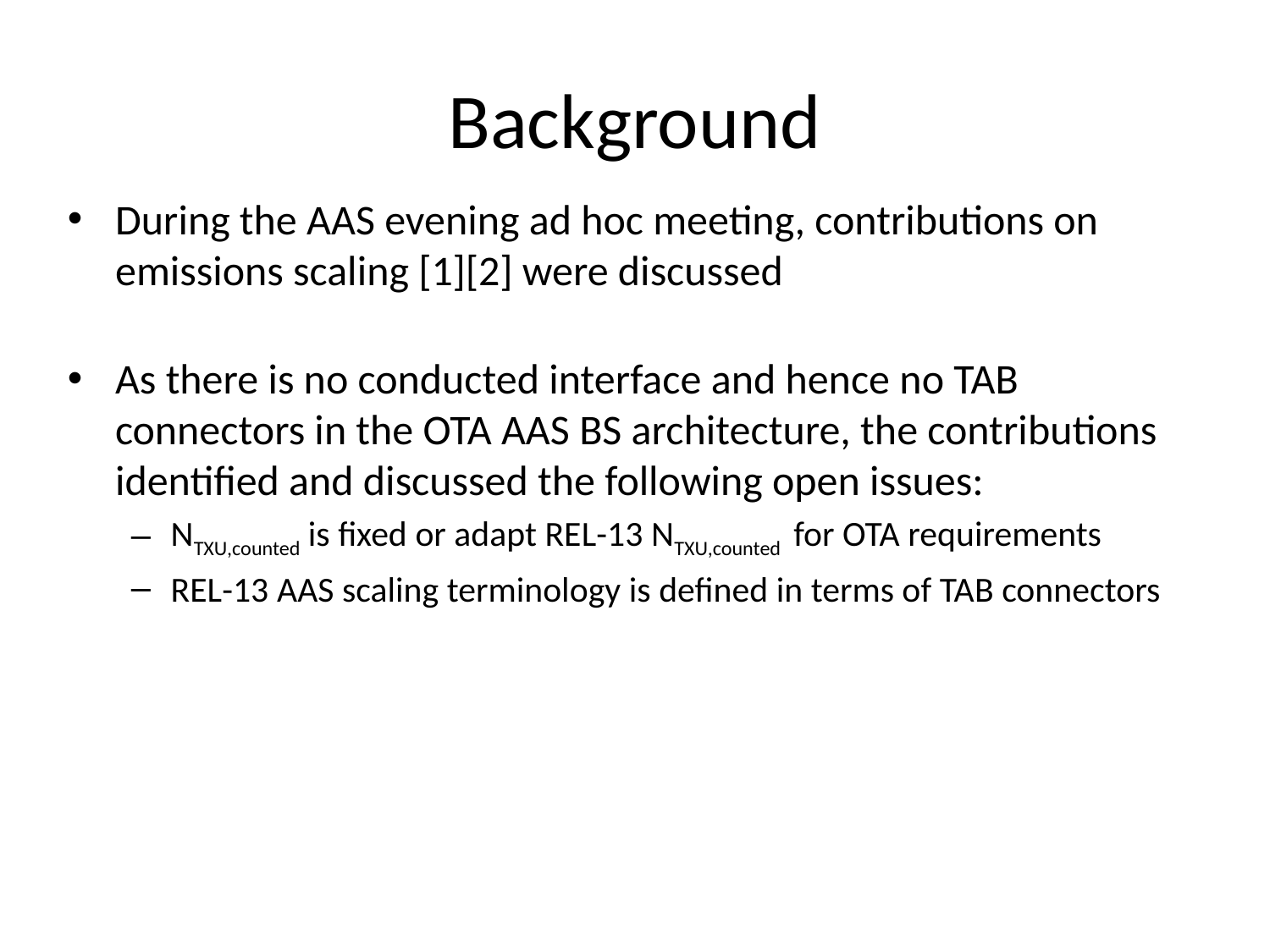

# Background
During the AAS evening ad hoc meeting, contributions on emissions scaling [1][2] were discussed

As there is no conducted interface and hence no TAB connectors in the OTA AAS BS architecture, the contributions identified and discussed the following open issues:
NTXU,counted is fixed or adapt REL-13 NTXU,counted  for OTA requirements
REL-13 AAS scaling terminology is defined in terms of TAB connectors